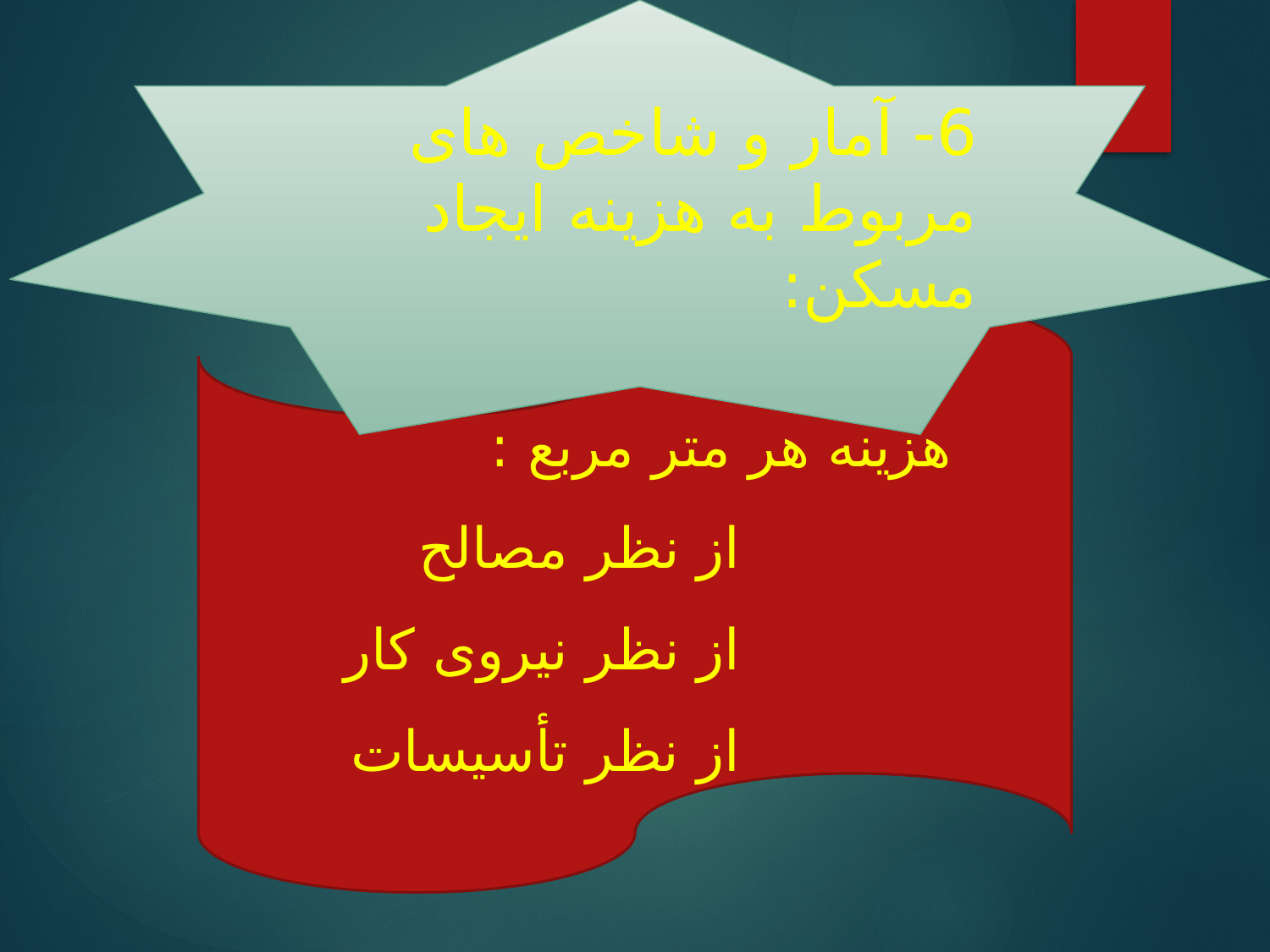

6- آمار و شاخص های مربوط به هزینه ایجاد مسکن:

هزینه هر متر مربع :
از نظر مصالح
از نظر نیروی کار
از نظر تأسیسات